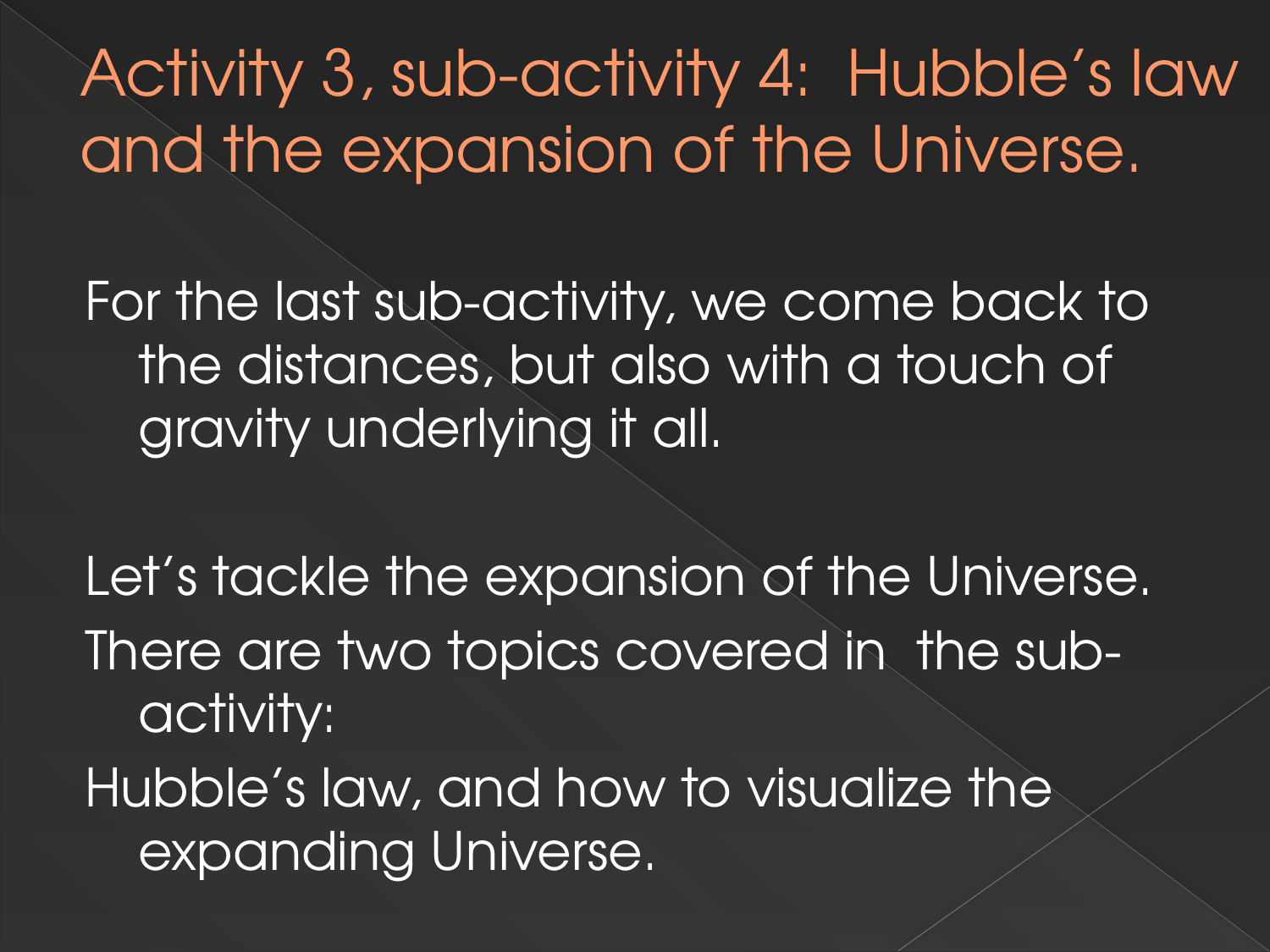

# Activity 3, sub-activity 4:  Hubble’s law and the expansion of the Universe.
For the last sub-activity, we come back to the distances, but also with a touch of gravity underlying it all.

Let’s tackle the expansion of the Universe.
There are two topics covered in  the sub-activity:
Hubble’s law, and how to visualize the expanding Universe.